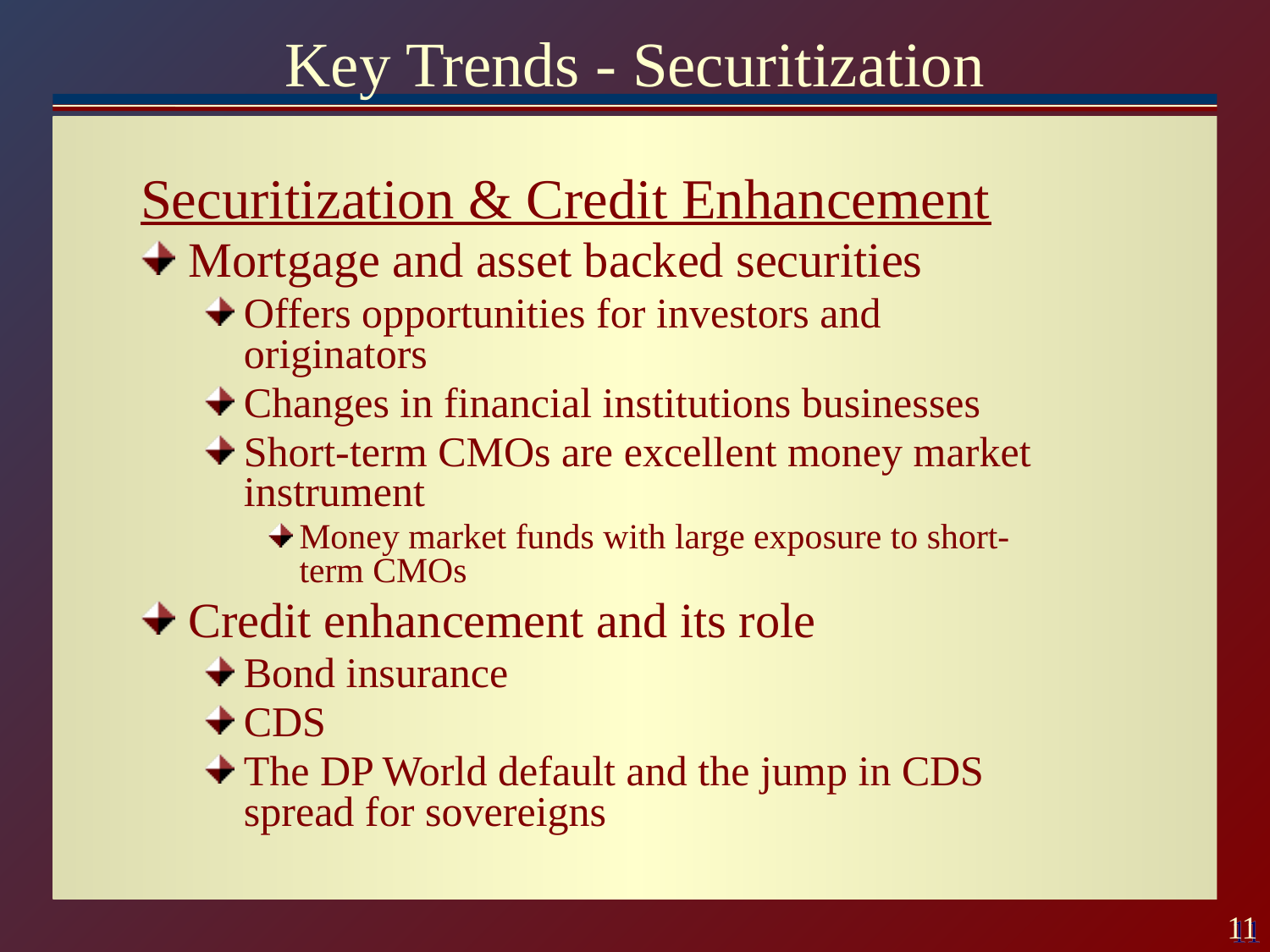

# Key Trends - Securitization
Securitization & Credit Enhancement
Mortgage and asset backed securities
Offers opportunities for investors and originators
Changes in financial institutions businesses
Short-term CMOs are excellent money market instrument
Money market funds with large exposure to short-term CMOs
Credit enhancement and its role
Bond insurance
CDS
The DP World default and the jump in CDS spread for sovereigns